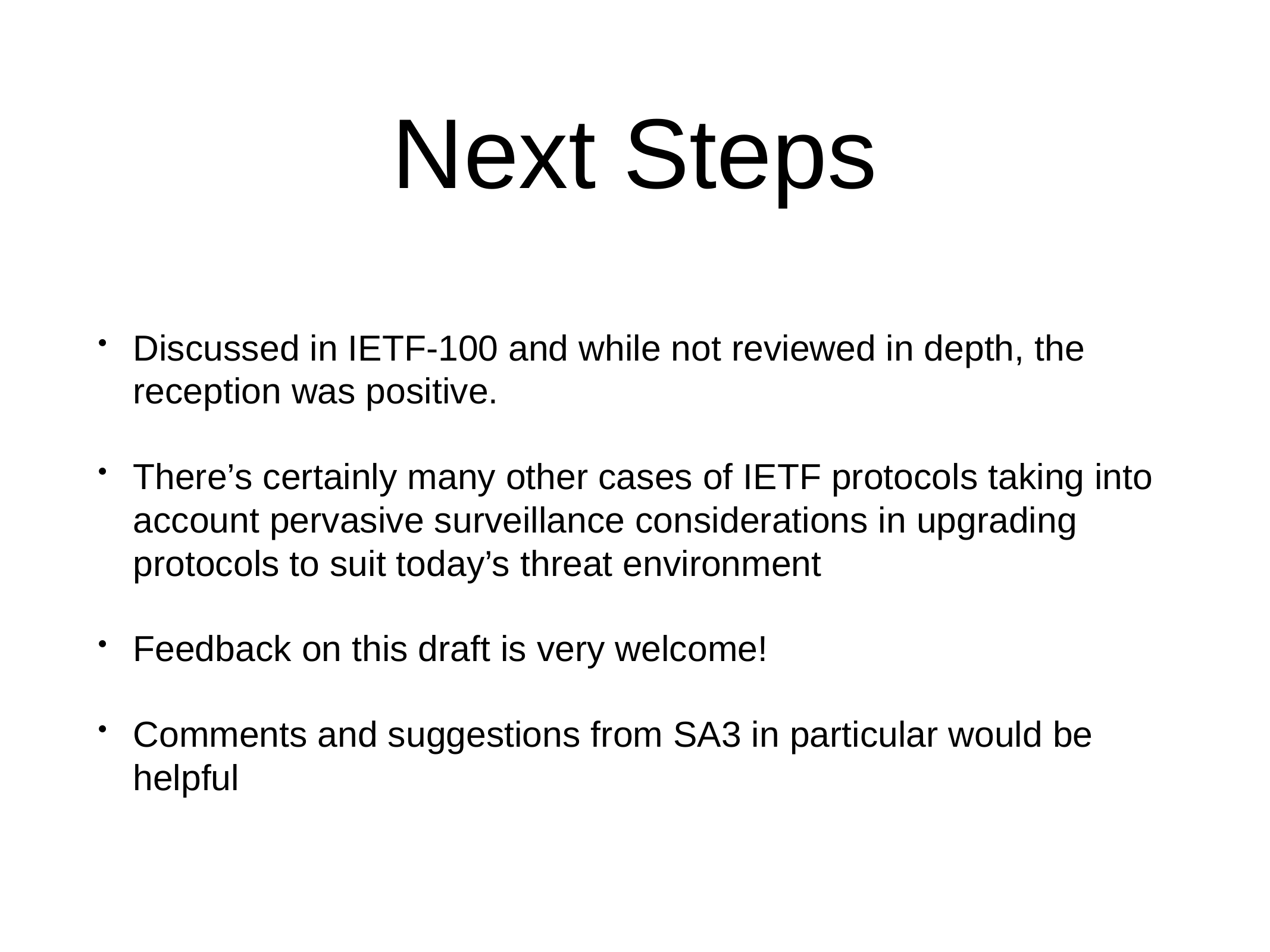

# Next Steps
Discussed in IETF-100 and while not reviewed in depth, the reception was positive.
There’s certainly many other cases of IETF protocols taking into account pervasive surveillance considerations in upgrading protocols to suit today’s threat environment
Feedback on this draft is very welcome!
Comments and suggestions from SA3 in particular would be helpful